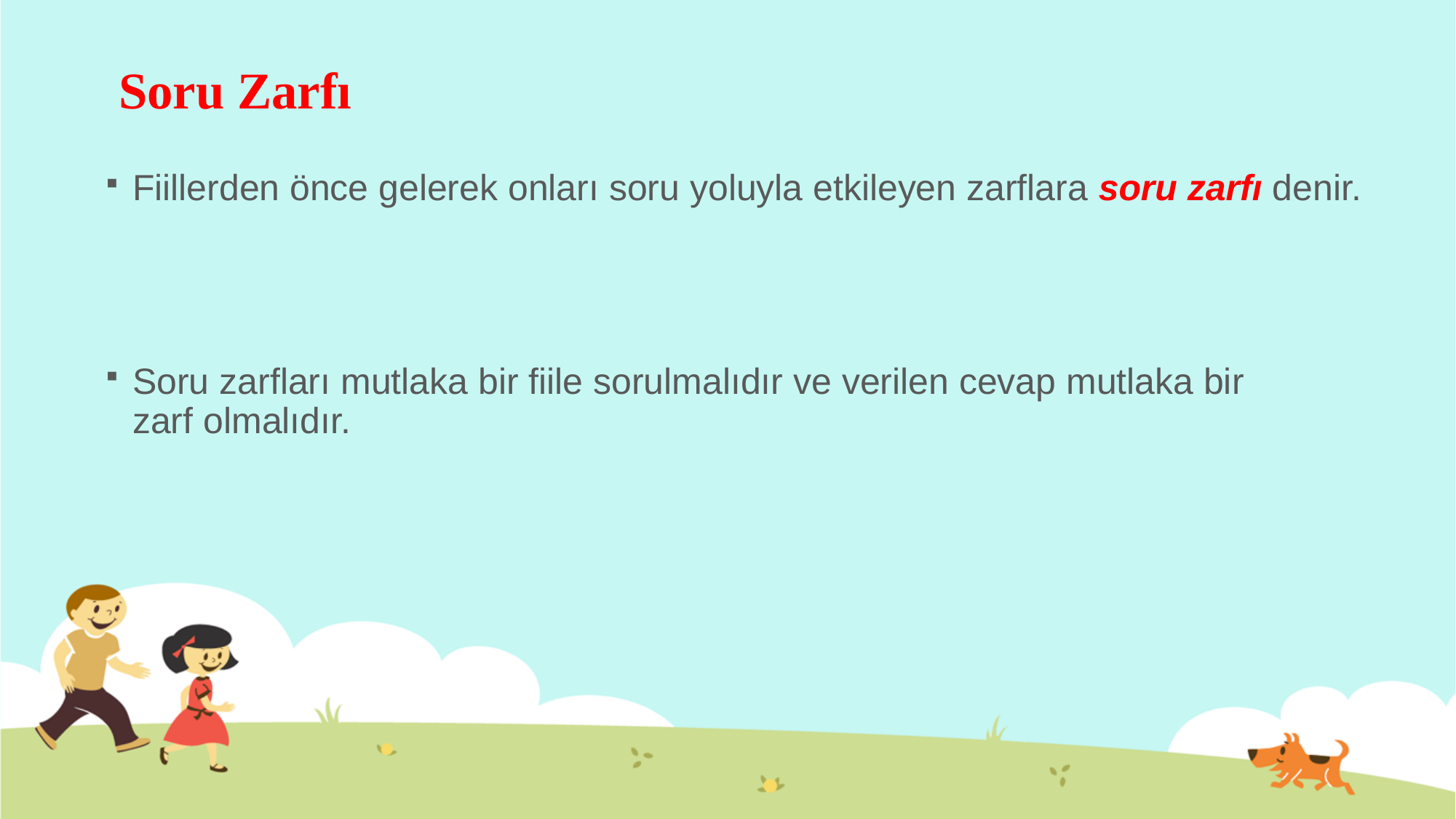

# Soru Zarfı
Fiillerden önce gelerek onları soru yoluyla etkileyen zarflara soru zarfı denir.
Soru zarfları mutlaka bir fiile sorulmalıdır ve verilen cevap mutlaka bir zarf olmalıdır.